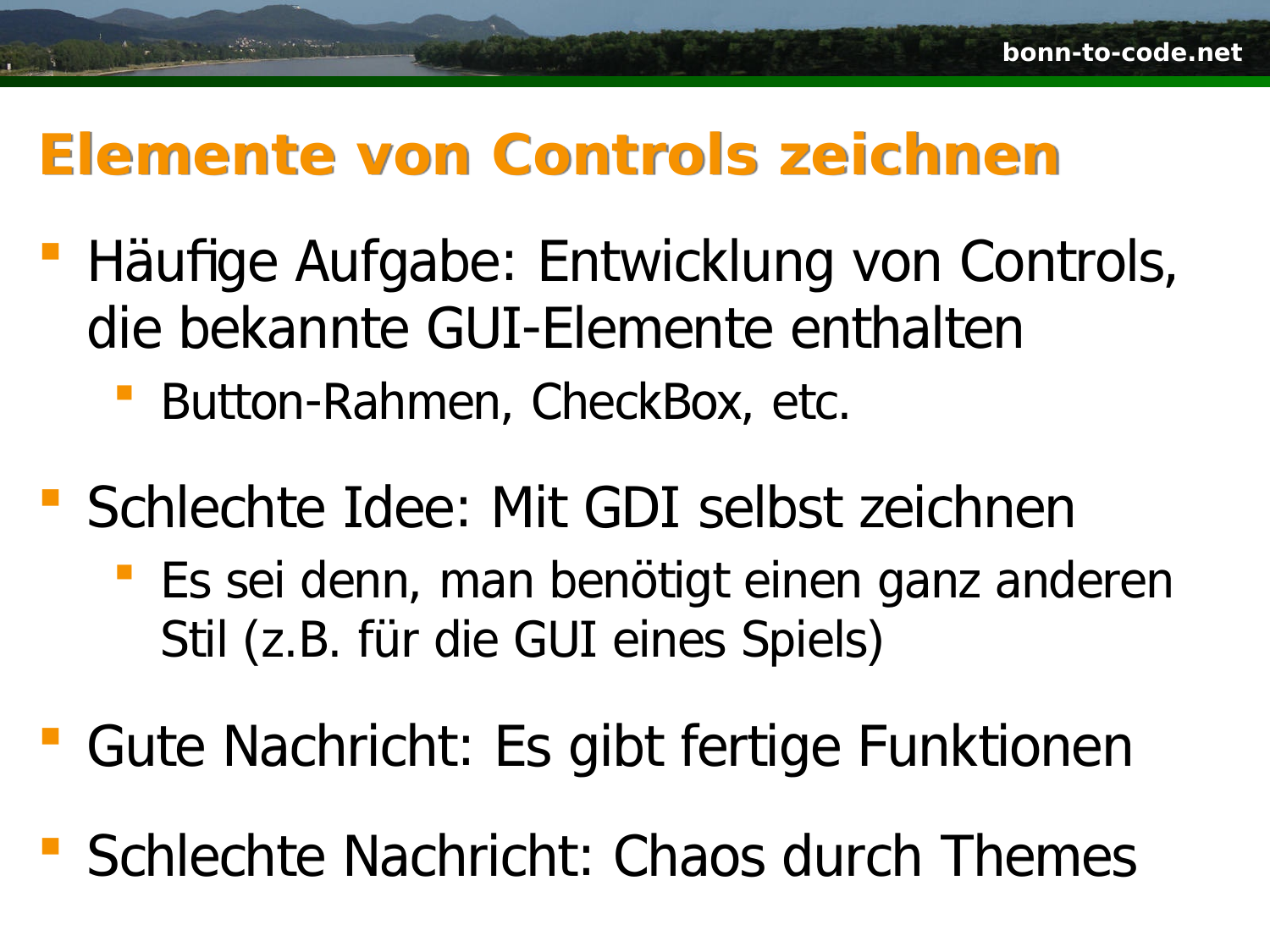

# Elemente von Controls zeichnen
Häufige Aufgabe: Entwicklung von Controls, die bekannte GUI-Elemente enthalten
Button-Rahmen, CheckBox, etc.
Schlechte Idee: Mit GDI selbst zeichnen
Es sei denn, man benötigt einen ganz anderen Stil (z.B. für die GUI eines Spiels)
Gute Nachricht: Es gibt fertige Funktionen
Schlechte Nachricht: Chaos durch Themes